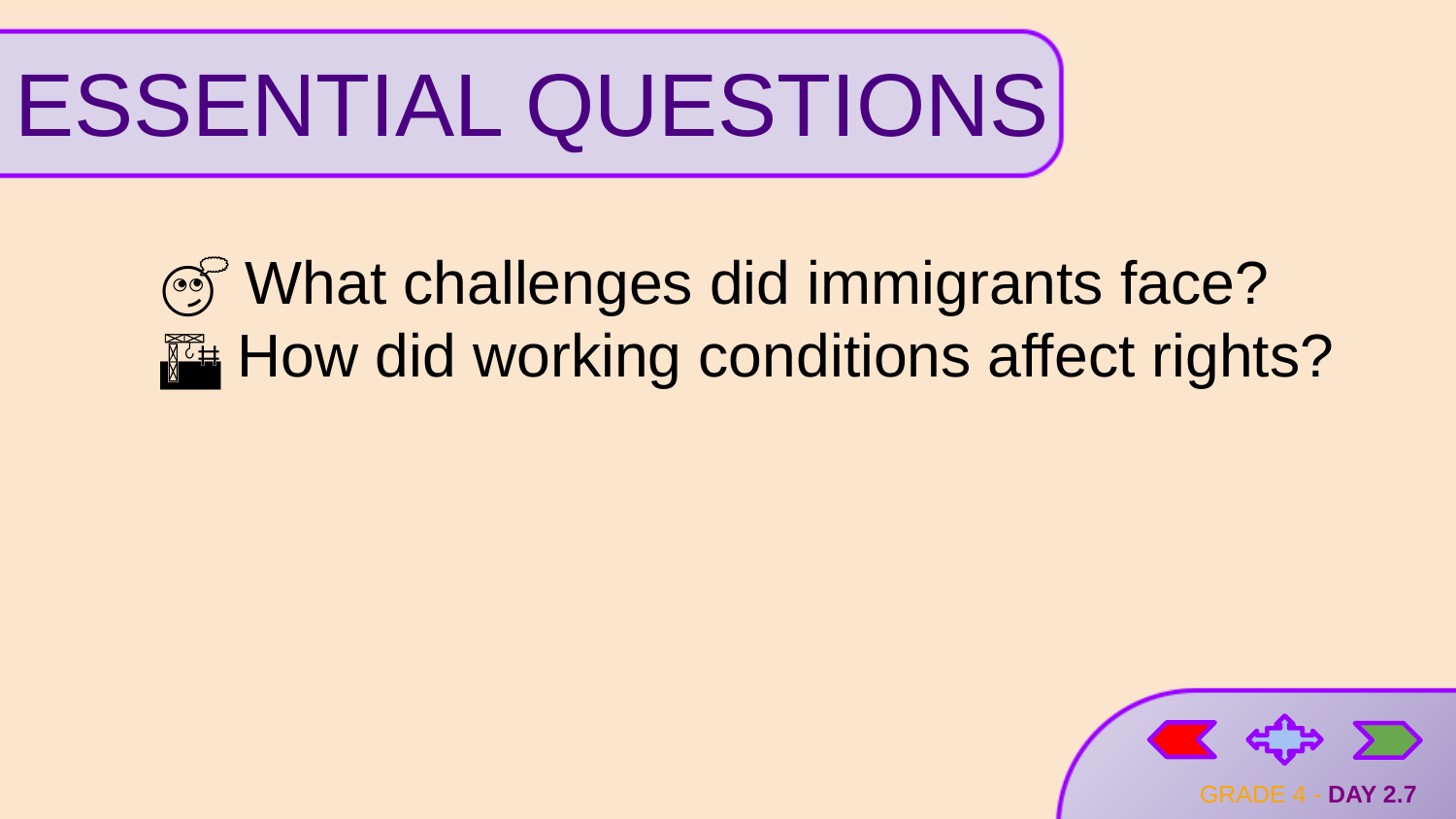

# ESSENTIAL QUESTIONS

🤔 What challenges did immigrants face?
🏗️ How did working conditions affect rights?

GRADE 4 - DAY 2.7